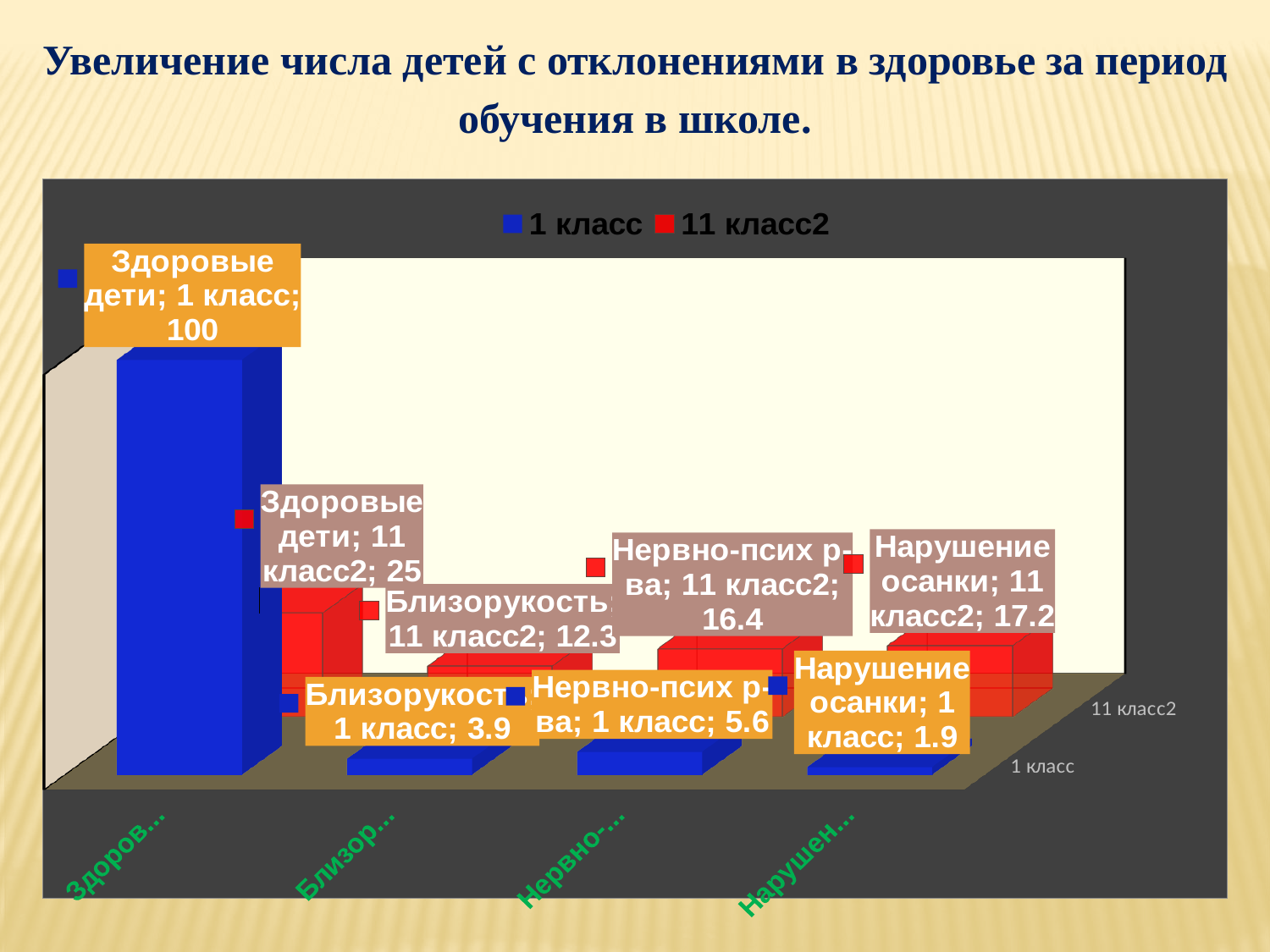

Увеличение числа детей с отклонениями в здоровье за период обучения в школе.

[unsupported chart]